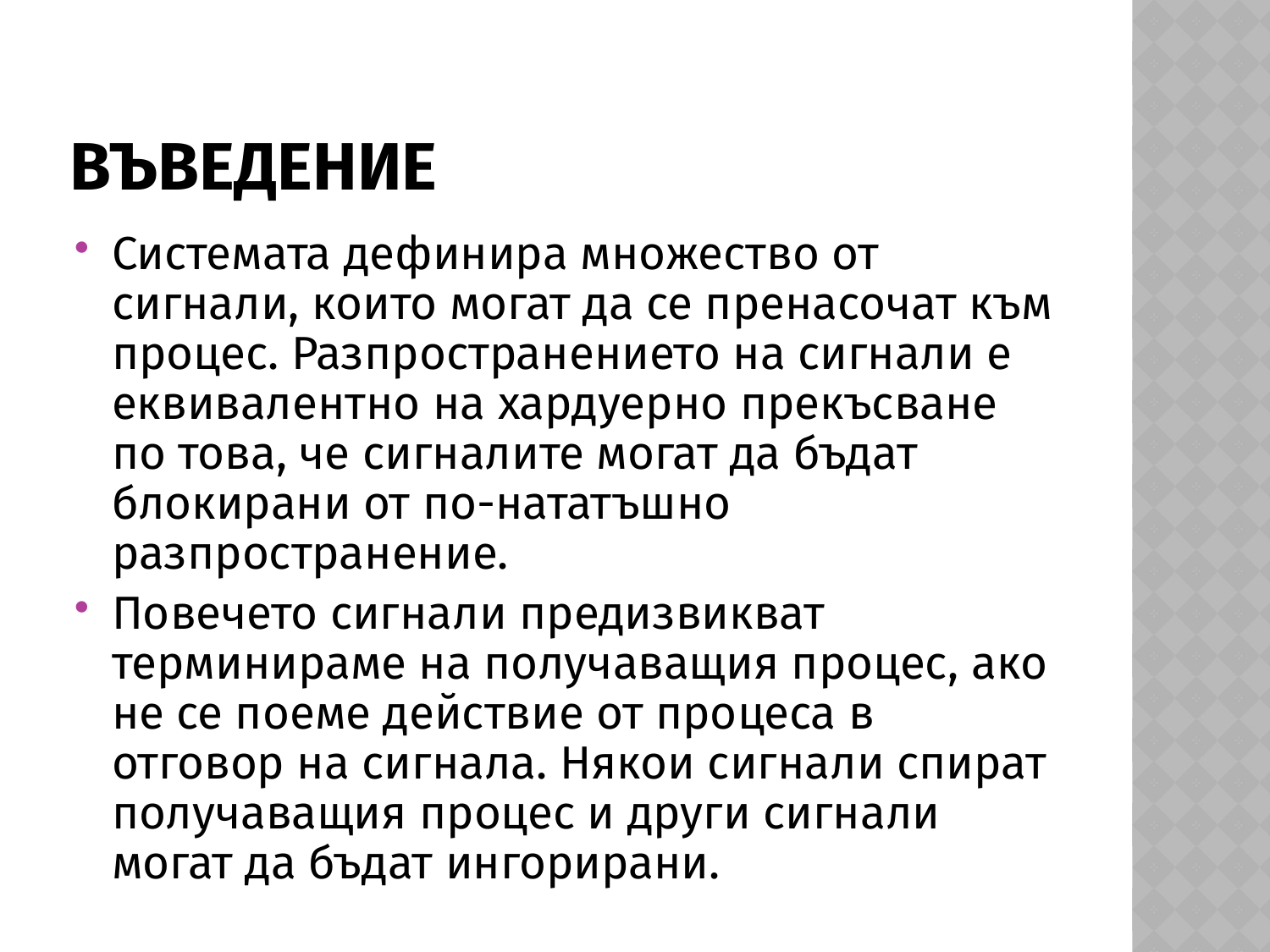

# Въведение
Системата дефинира множество от сигнали, които могат да се пренасочат към процес. Разпространението на сигнали е еквивалентно на хардуерно прекъсване по това, че сигналите могат да бъдат блокирани от по-нататъшно разпространение.
Повечето сигнали предизвикват терминираме на получаващия процес, ако не се поеме действие от процеса в отговор на сигнала. Някои сигнали спират получаващия процес и други сигнали могат да бъдат ингорирани.